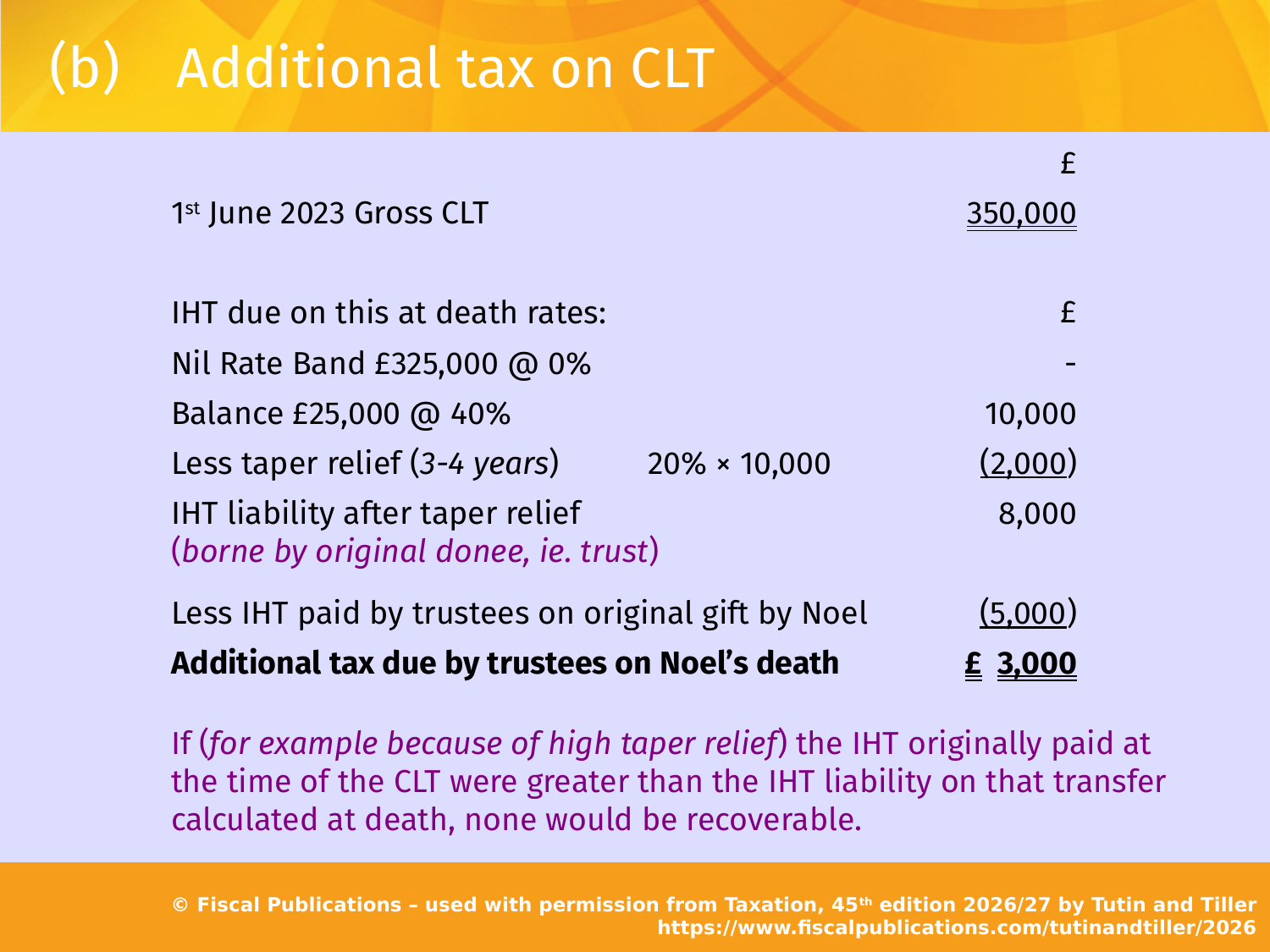

# (b)	Additional tax on CLT
	£
1st June 2023 Gross CLT
	350,000
	£
IHT due on this at death rates:
Nil Rate Band £325,000 @ 0%
	-
Balance £25,000 @ 40%
	10,000
Less taper relief (3-4 years)
20% × 10,000
	(2,000)
IHT liability after taper relief
(borne by original donee, ie. trust)
	8,000
Less IHT paid by trustees on original gift by Noel
	(5,000)
Additional tax due by trustees on Noel’s death
£	3,000
If (for example because of high taper relief) the IHT originally paid at the time of the CLT were greater than the IHT liability on that transfer calculated at death, none would be recoverable.